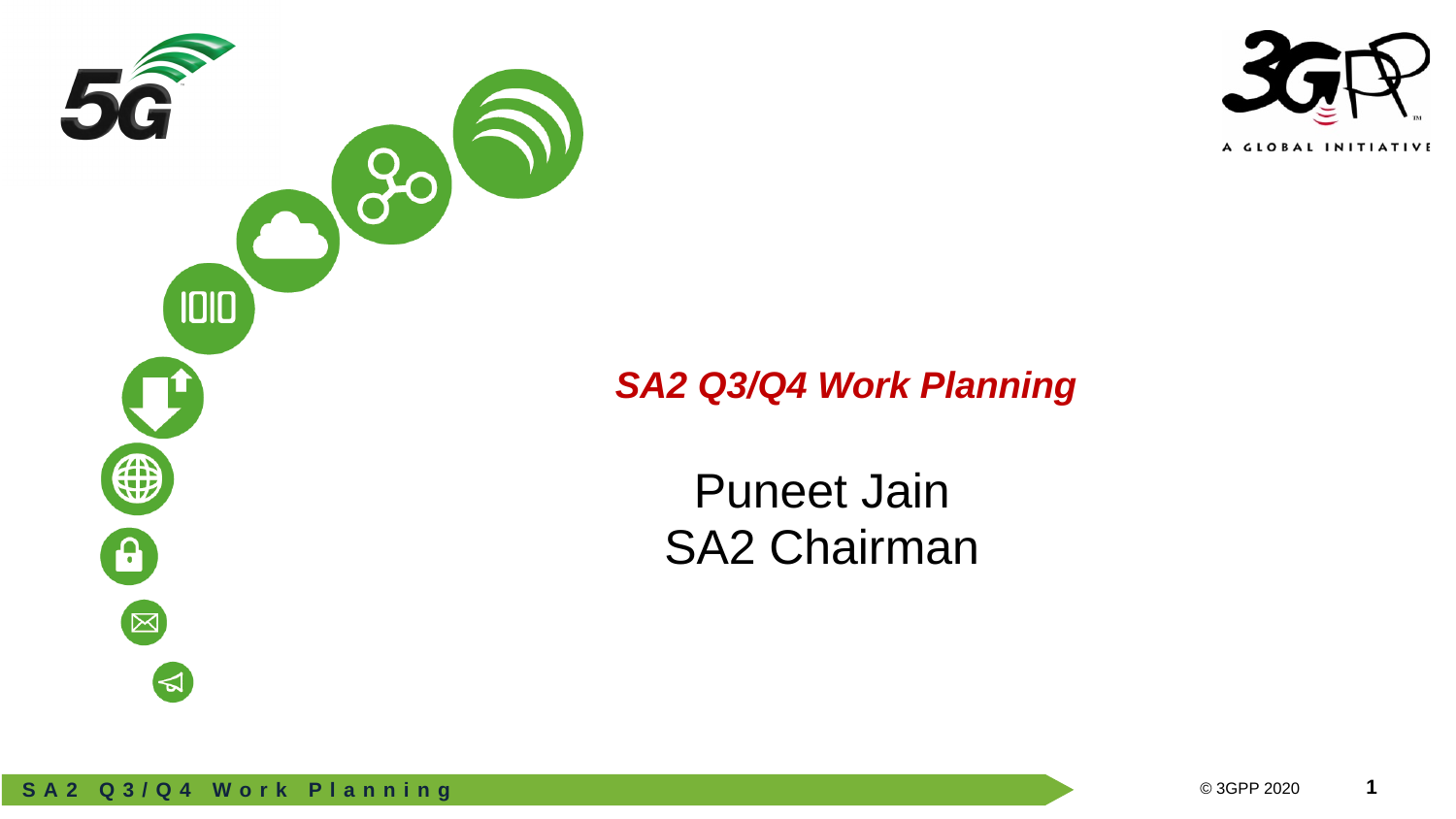

# SA2 Q3/Q4 Work Planning
Puneet Jain
SA2 Chairman